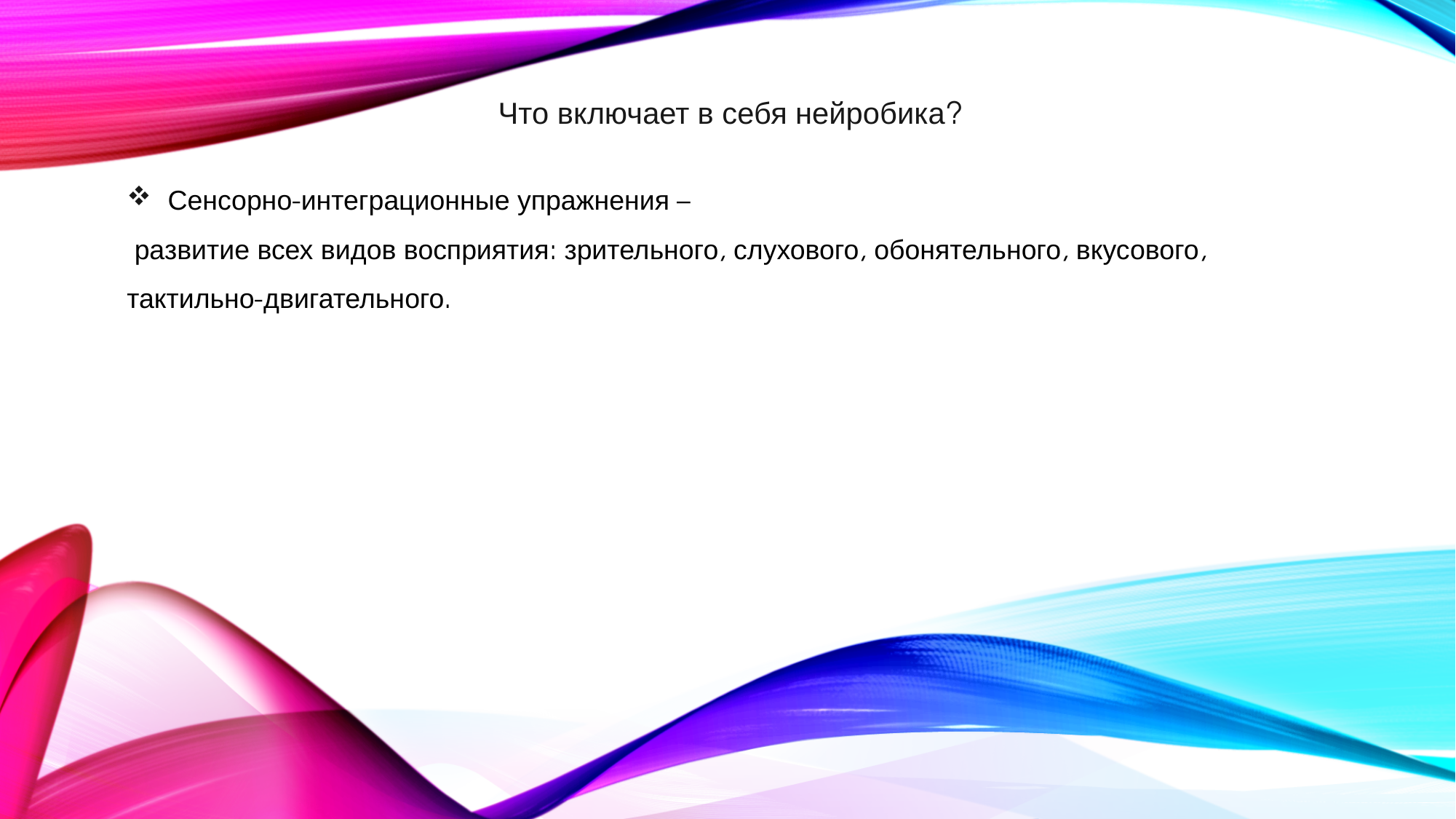

#
Что включает в себя нейробика?

 Сенсорно-интеграционные упражнения –
 развитие всех видов восприятия: зрительного, слухового, обонятельного, вкусового, тактильно-двигательного.